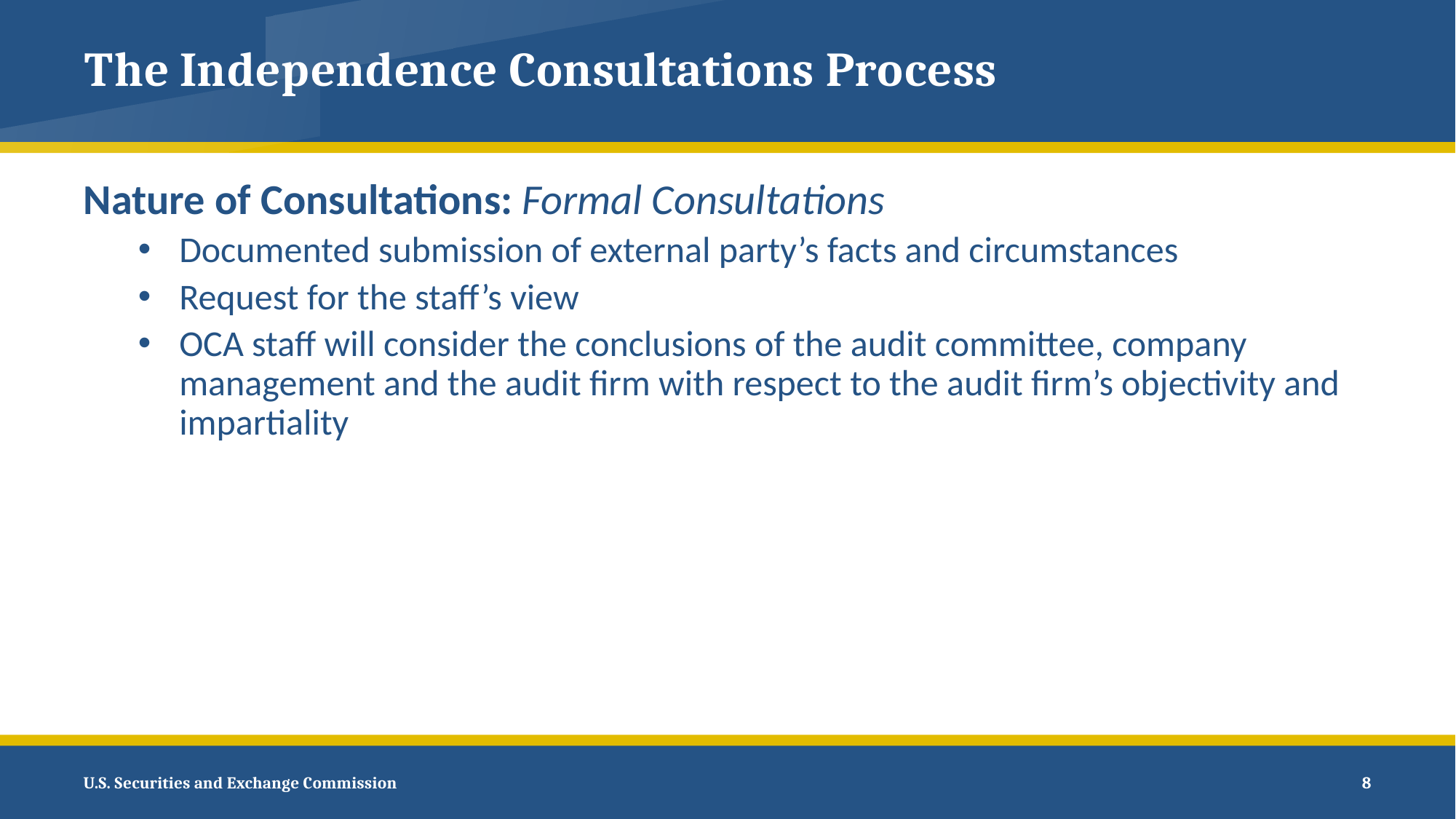

# The Independence Consultations Process
Nature of Consultations: Formal Consultations
Documented submission of external party’s facts and circumstances
Request for the staff’s view
OCA staff will consider the conclusions of the audit committee, company management and the audit firm with respect to the audit firm’s objectivity and impartiality

 8